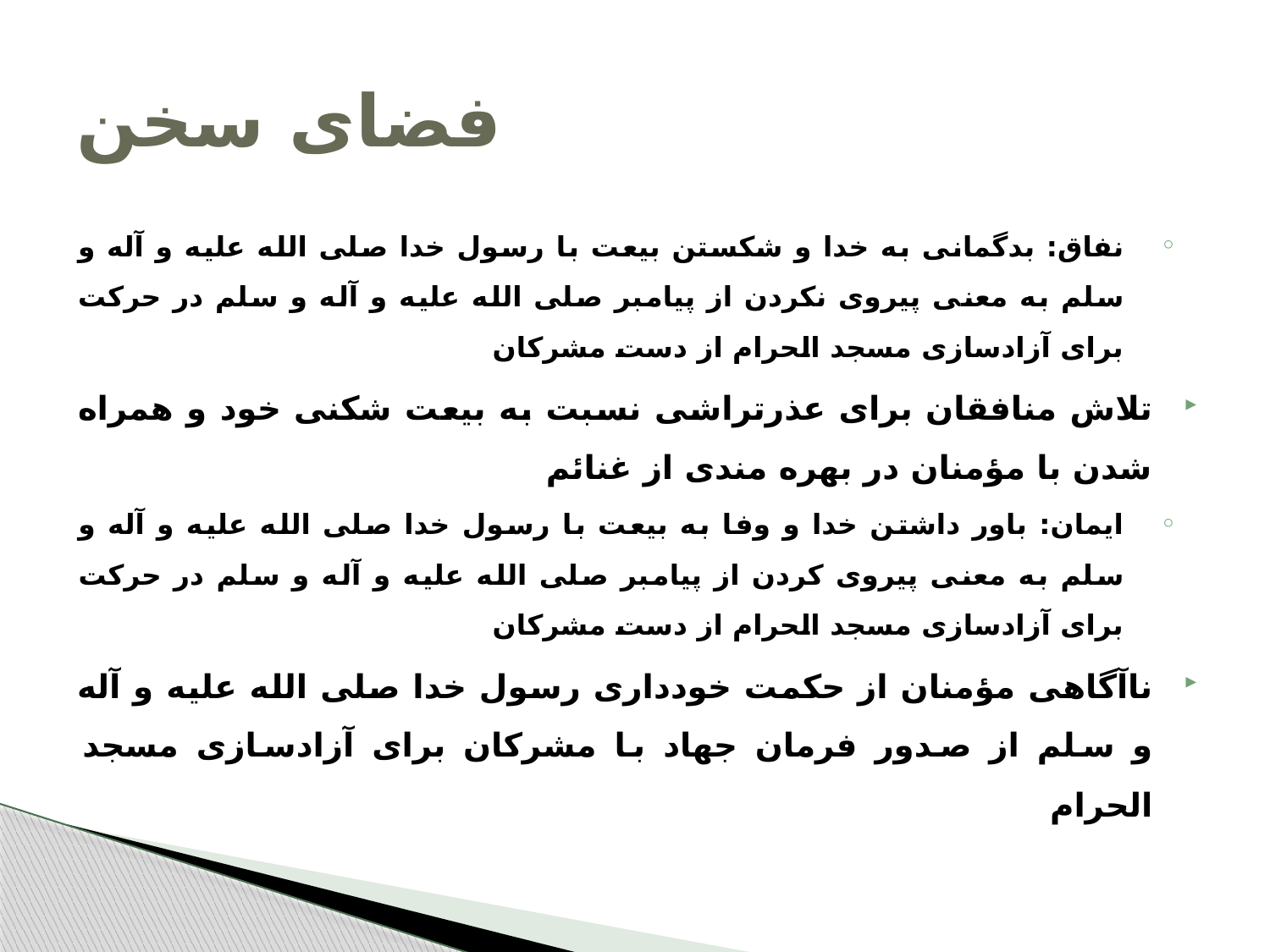

# فضای سخن
نفاق: بدگمانی به خدا و شکستن بیعت با رسول خدا صلی الله علیه و آله و سلم به معنی پیروی نکردن از پیامبر صلی الله علیه و آله و سلم در حرکت برای آزادسازی مسجد الحرام از دست مشرکان
تلاش منافقان برای عذرتراشی نسبت به بیعت شکنی خود و همراه شدن با مؤمنان در بهره مندی از غنائم
ایمان: باور داشتن خدا و وفا به بیعت با رسول خدا صلی الله علیه و آله و سلم به معنی پیروی کردن از پیامبر صلی الله علیه و آله و سلم در حرکت برای آزادسازی مسجد الحرام از دست مشرکان
ناآگاهی مؤمنان از حکمت خودداری رسول خدا صلی الله علیه و آله و سلم از صدور فرمان جهاد با مشرکان برای آزادسازی مسجد الحرام